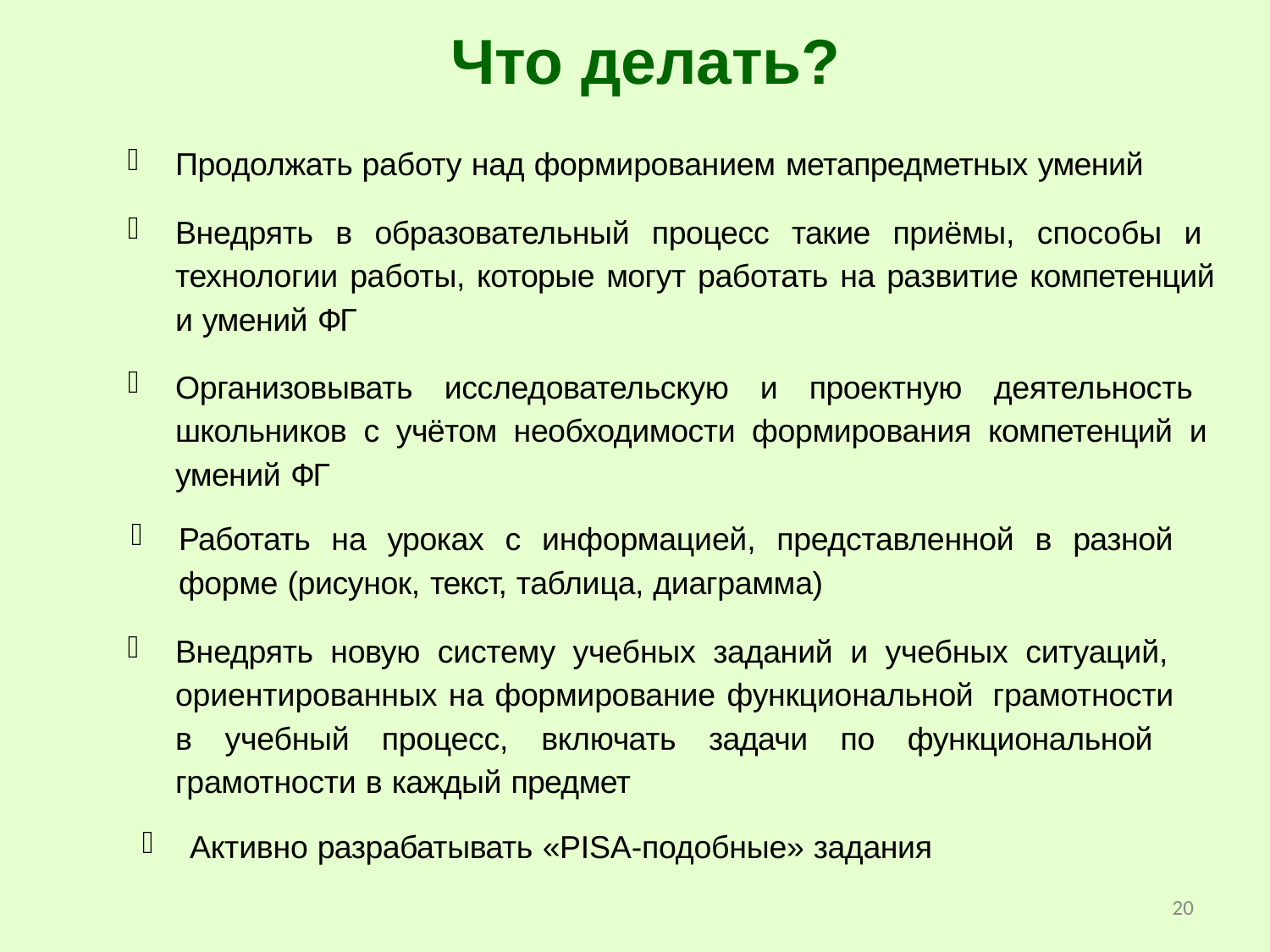

# Что делать?
Продолжать работу над формированием метапредметных умений
Внедрять в образовательный процесс такие приёмы, способы и  технологии работы, которые могут работать на развитие компетенций  и умений ФГ
Организовывать исследовательскую и проектную деятельность  школьников с учётом необходимости формирования компетенций и  умений ФГ
Работать на уроках с информацией, представленной в разной  форме (рисунок, текст, таблица, диаграмма)
Внедрять новую систему учебных заданий и учебных ситуаций,  ориентированных на формирование функциональной грамотности  в учебный процесс, включать задачи по функциональной  грамотности в каждый предмет
Активно разрабатывать «PISA-подобные» задания
20